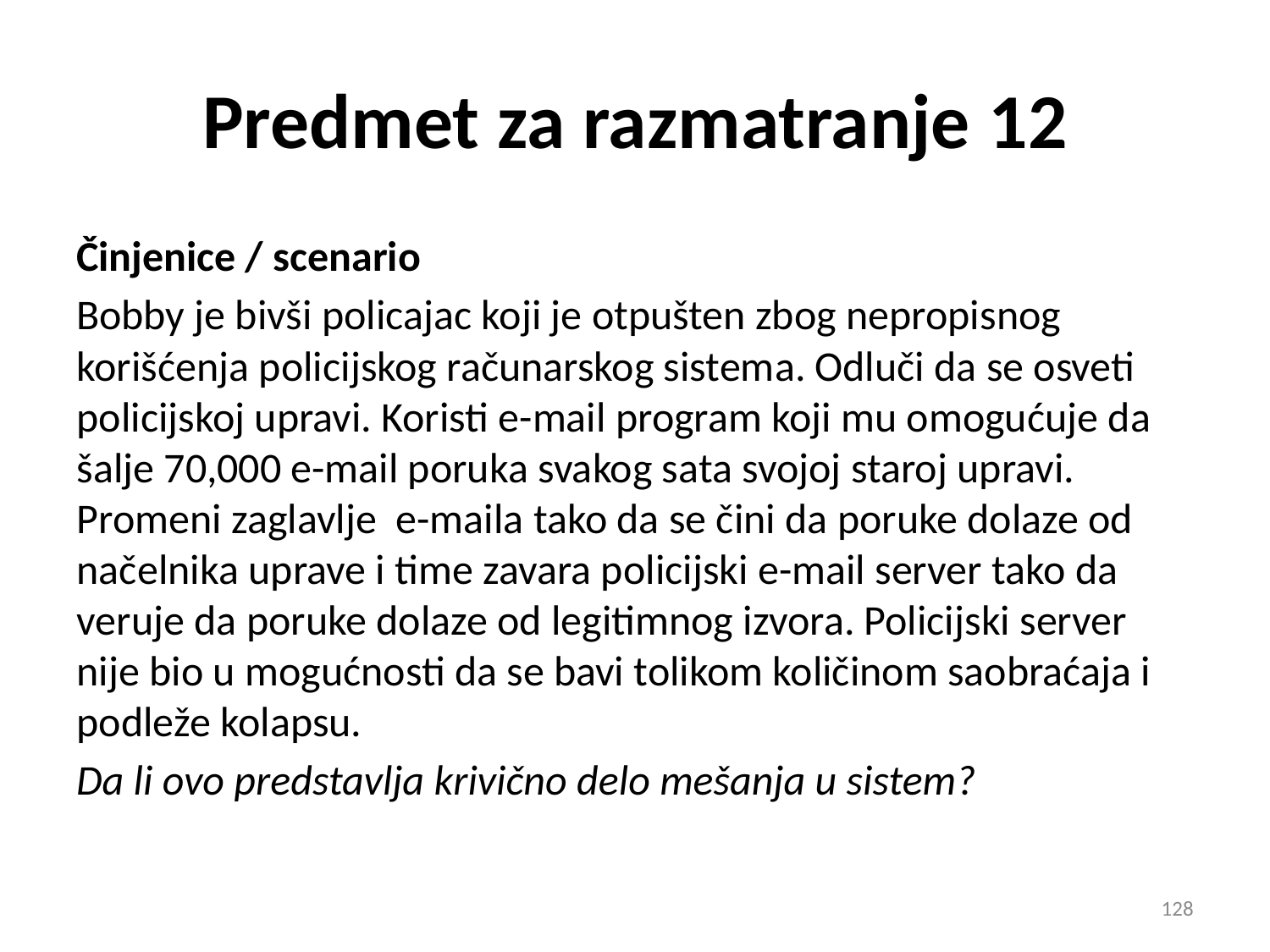

# Predmet za razmatranje 12
Činjenice / scenario
Bobby je bivši policajac koji je otpušten zbog nepropisnog korišćenja policijskog računarskog sistema. Odluči da se osveti policijskoj upravi. Koristi e-mail program koji mu omogućuje da šalje 70,000 e-mail poruka svakog sata svojoj staroj upravi. Promeni zaglavlje  e-maila tako da se čini da poruke dolaze od načelnika uprave i time zavara policijski e-mail server tako da veruje da poruke dolaze od legitimnog izvora. Policijski server nije bio u mogućnosti da se bavi tolikom količinom saobraćaja i podleže kolapsu.
Da li ovo predstavlja krivično delo mešanja u sistem?
128